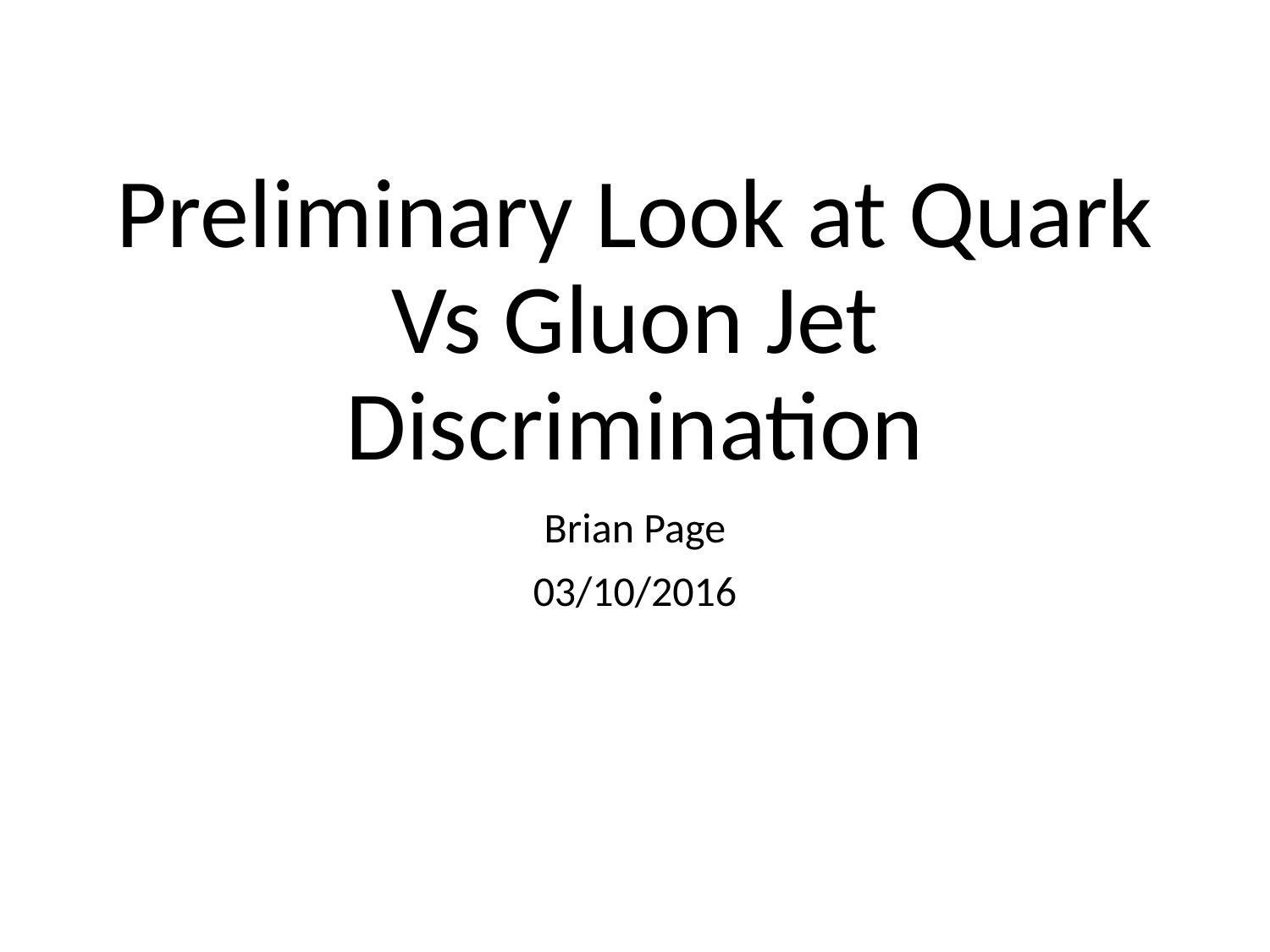

# Preliminary Look at Quark Vs Gluon Jet Discrimination
Brian Page
03/10/2016